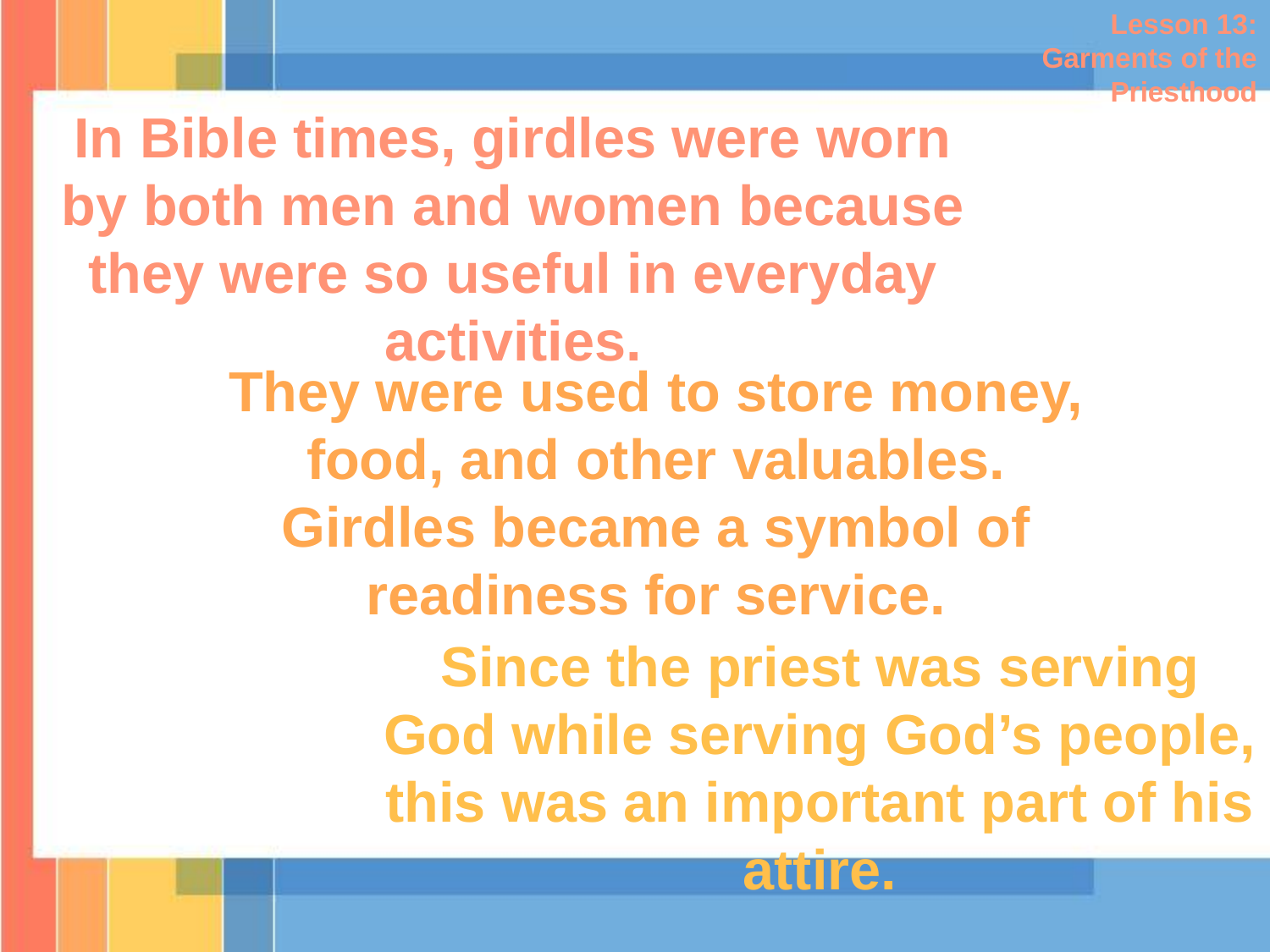

Lesson 13: Garments of the Priesthood
In Bible times, girdles were worn by both men and women because they were so useful in everyday activities.
They were used to store money, food, and other valuables. Girdles became a symbol of readiness for service.
Since the priest was serving God while serving God’s people, this was an important part of his attire.